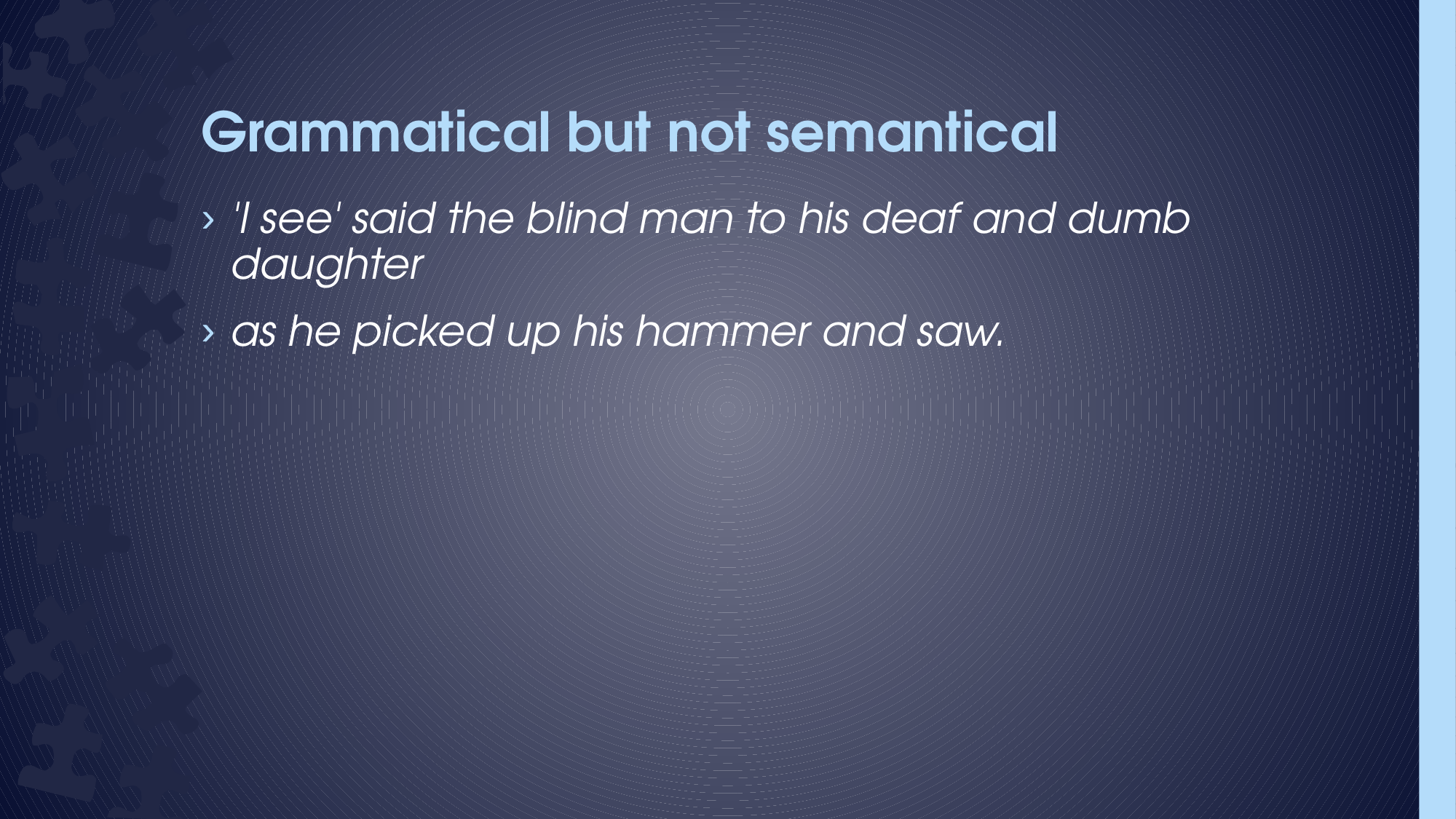

# Grammatical but not semantical
'I see' said the blind man to his deaf and dumb daughter
as he picked up his hammer and saw.